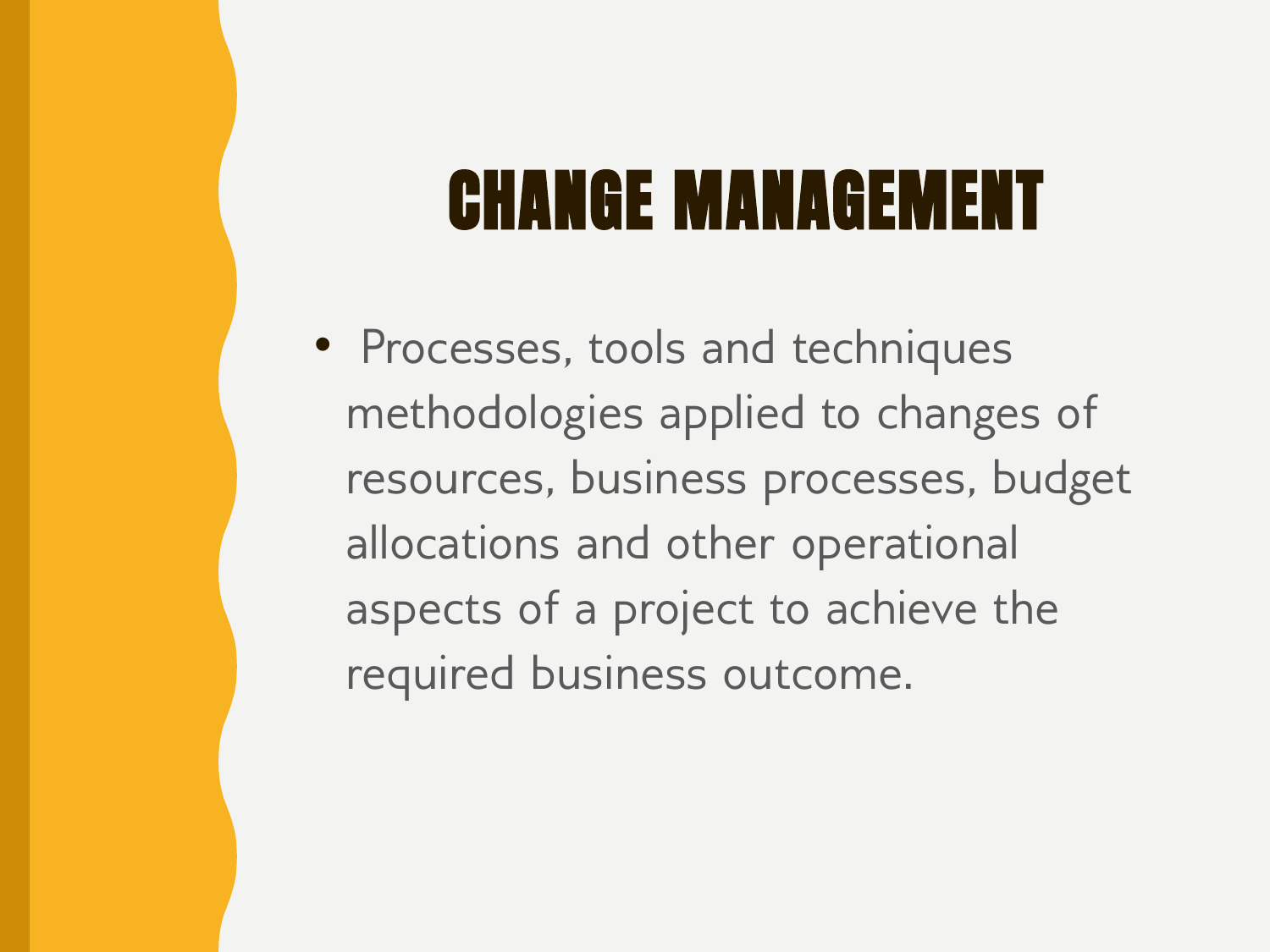

# Change management
 Processes, tools and techniques methodologies applied to changes of resources, business processes, budget allocations and other operational aspects of a project to achieve the required business outcome.